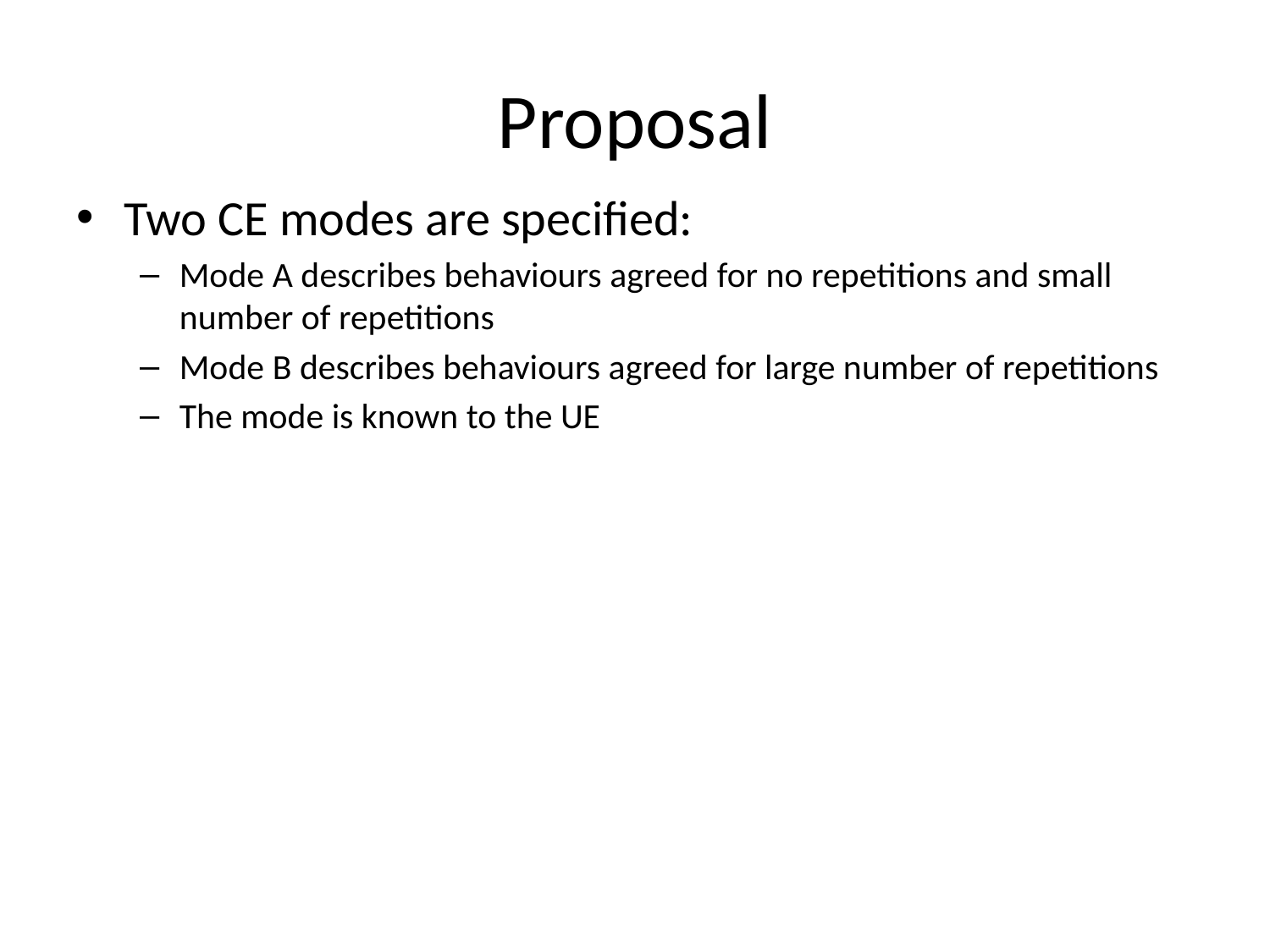

# Proposal
Two CE modes are specified:
Mode A describes behaviours agreed for no repetitions and small number of repetitions
Mode B describes behaviours agreed for large number of repetitions
The mode is known to the UE